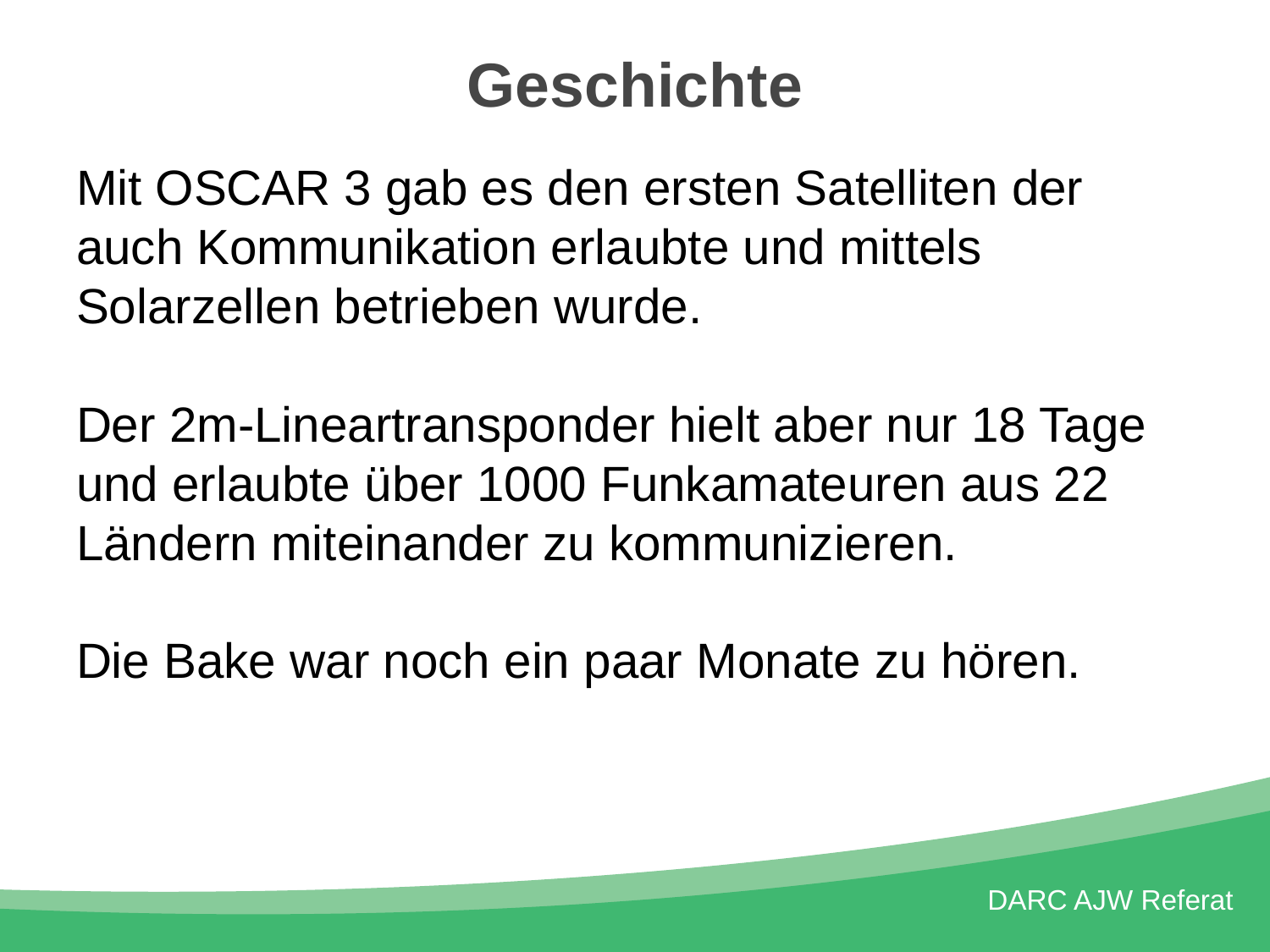

# Geschichte
Mit OSCAR 3 gab es den ersten Satelliten der auch Kommunikation erlaubte und mittels Solarzellen betrieben wurde.
Der 2m-Lineartransponder hielt aber nur 18 Tage und erlaubte über 1000 Funkamateuren aus 22 Ländern miteinander zu kommunizieren.
Die Bake war noch ein paar Monate zu hören.